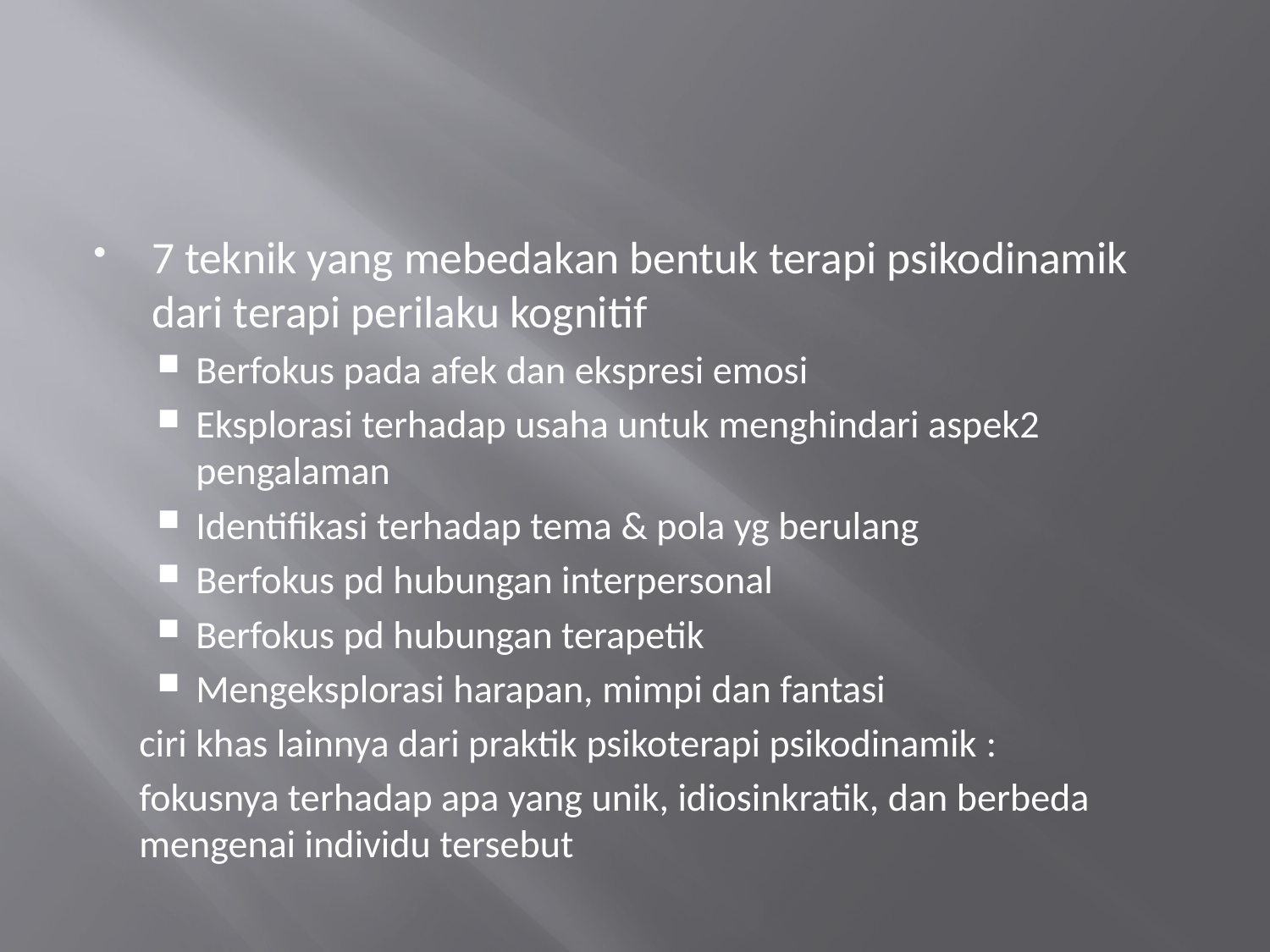

#
7 teknik yang mebedakan bentuk terapi psikodinamik dari terapi perilaku kognitif
Berfokus pada afek dan ekspresi emosi
Eksplorasi terhadap usaha untuk menghindari aspek2 pengalaman
Identifikasi terhadap tema & pola yg berulang
Berfokus pd hubungan interpersonal
Berfokus pd hubungan terapetik
Mengeksplorasi harapan, mimpi dan fantasi
ciri khas lainnya dari praktik psikoterapi psikodinamik :
fokusnya terhadap apa yang unik, idiosinkratik, dan berbeda mengenai individu tersebut